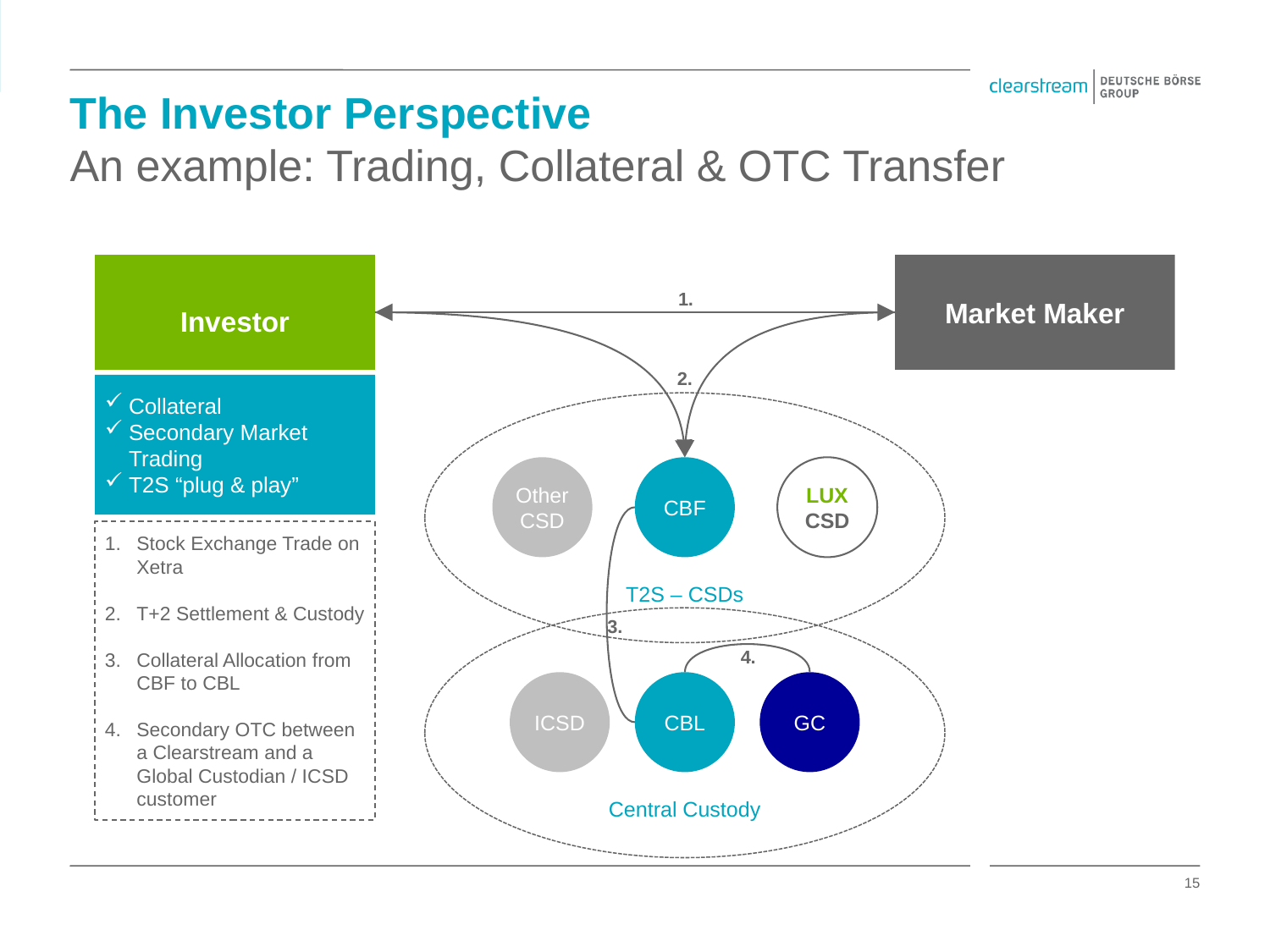

# The Investor Perspective An example: Trading, Collateral & OTC Transfer
Investor
Market Maker
1.
2.
Collateral
Secondary Market Trading
T2S “plug & play”
T2S – CSDs
Other CSD
CBF
LUX CSD
Stock Exchange Trade on Xetra

T+2 Settlement & Custody

Collateral Allocation from CBF to CBL

Secondary OTC between a Clearstream and a Global Custodian / ICSD customer
Central Custody
3.
4.
ICSD
CBL
GC
15